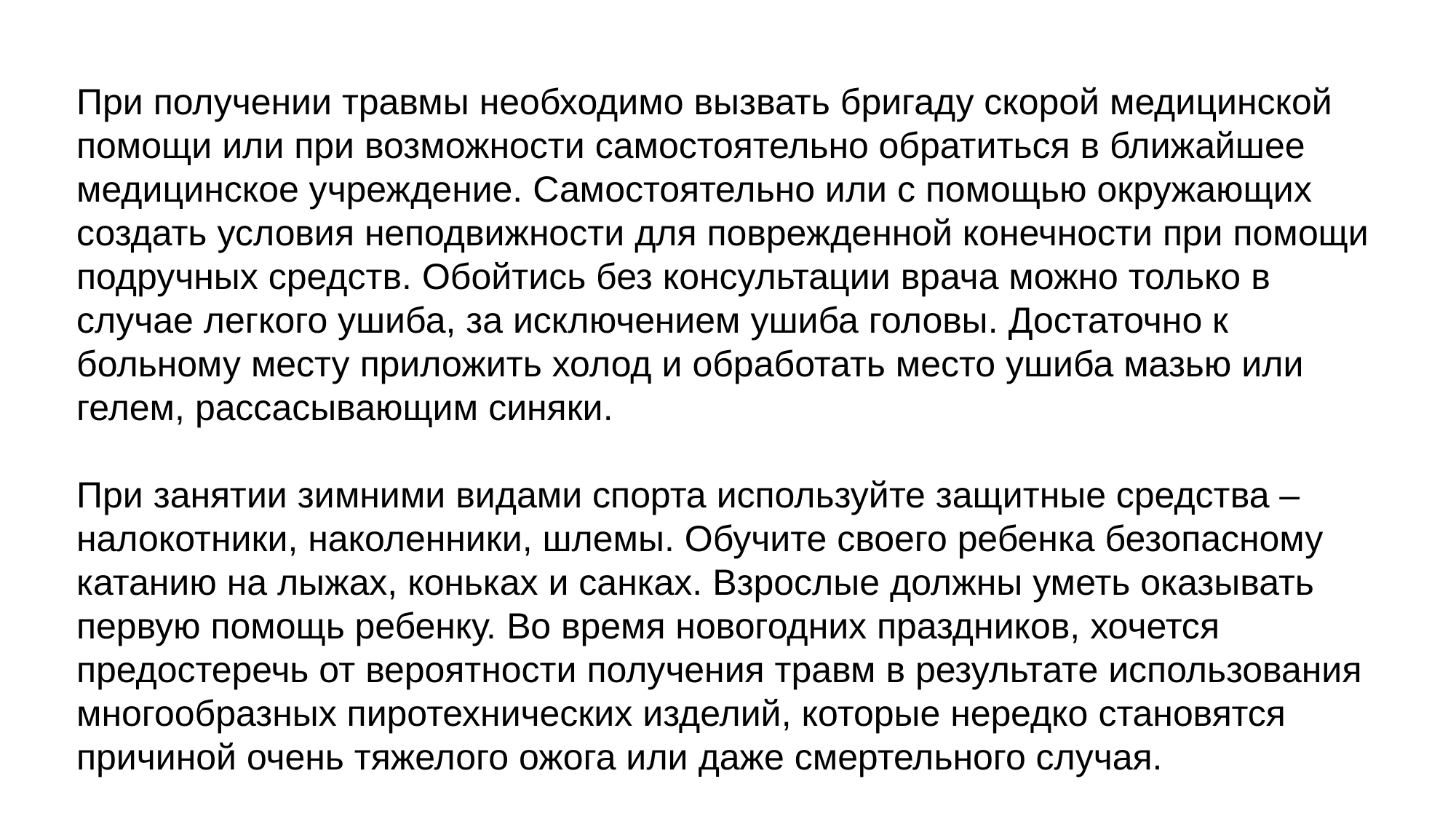

При получении травмы необходимо вызвать бригаду скорой медицинской помощи или при возможности самостоятельно обратиться в ближайшее медицинское учреждение. Самостоятельно или с помощью окружающих создать условия неподвижности для поврежденной конечности при помощи подручных средств. Обойтись без консультации врача можно только в случае легкого ушиба, за исключением ушиба головы. Достаточно к больному месту приложить холод и обработать место ушиба мазью или гелем, рассасывающим синяки.

При занятии зимними видами спорта используйте защитные средства – налокотники, наколенники, шлемы. Обучите своего ребенка безопасному катанию на лыжах, коньках и санках. Взрослые должны уметь оказывать первую помощь ребенку. Во время новогодних праздников, хочется предостеречь от вероятности получения травм в результате использования многообразных пиротехнических изделий, которые нередко становятся причиной очень тяжелого ожога или даже смертельного случая.